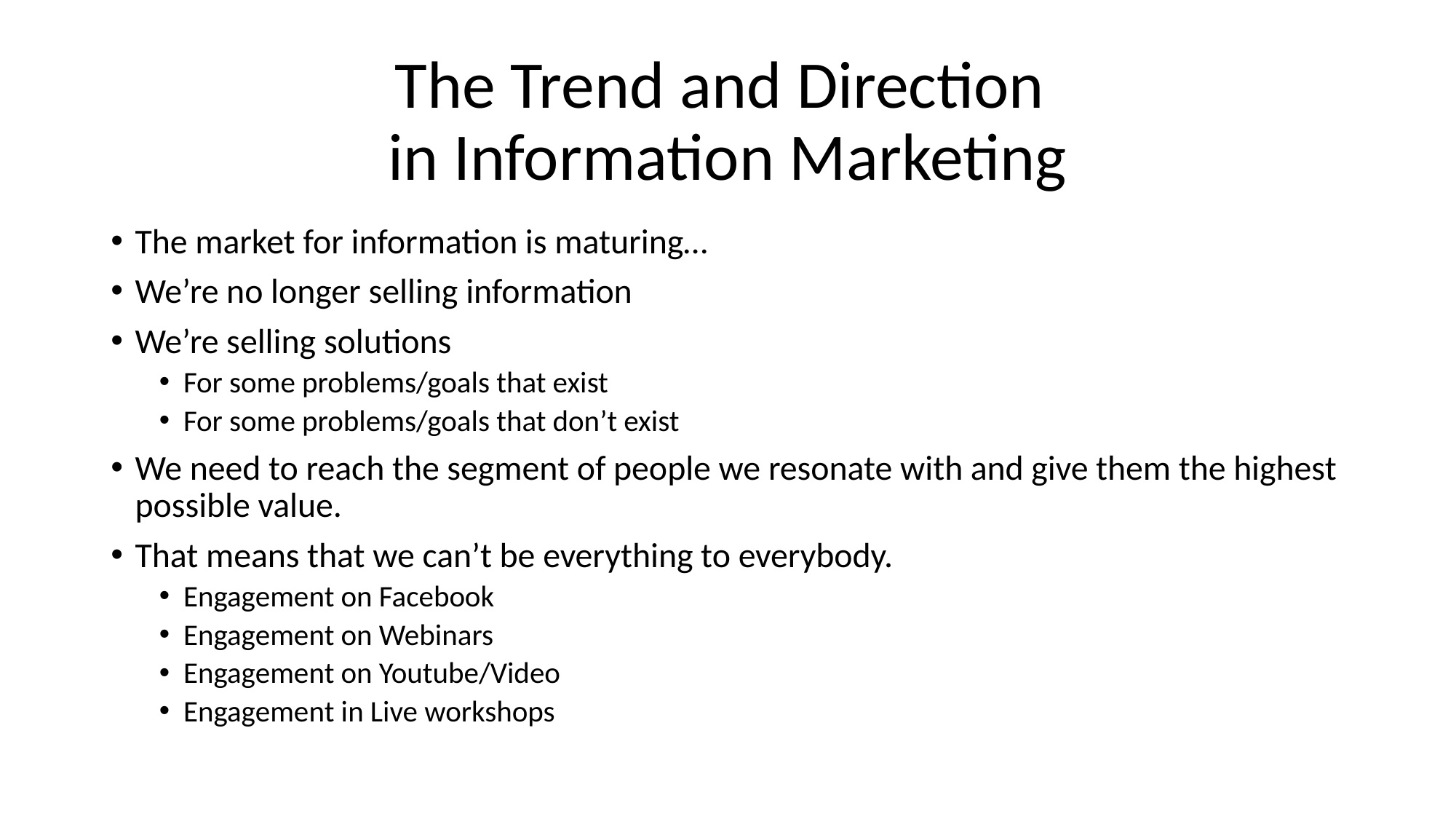

# The Trend and Direction in Information Marketing
The market for information is maturing…
We’re no longer selling information
We’re selling solutions
For some problems/goals that exist
For some problems/goals that don’t exist
We need to reach the segment of people we resonate with and give them the highest possible value.
That means that we can’t be everything to everybody.
Engagement on Facebook
Engagement on Webinars
Engagement on Youtube/Video
Engagement in Live workshops